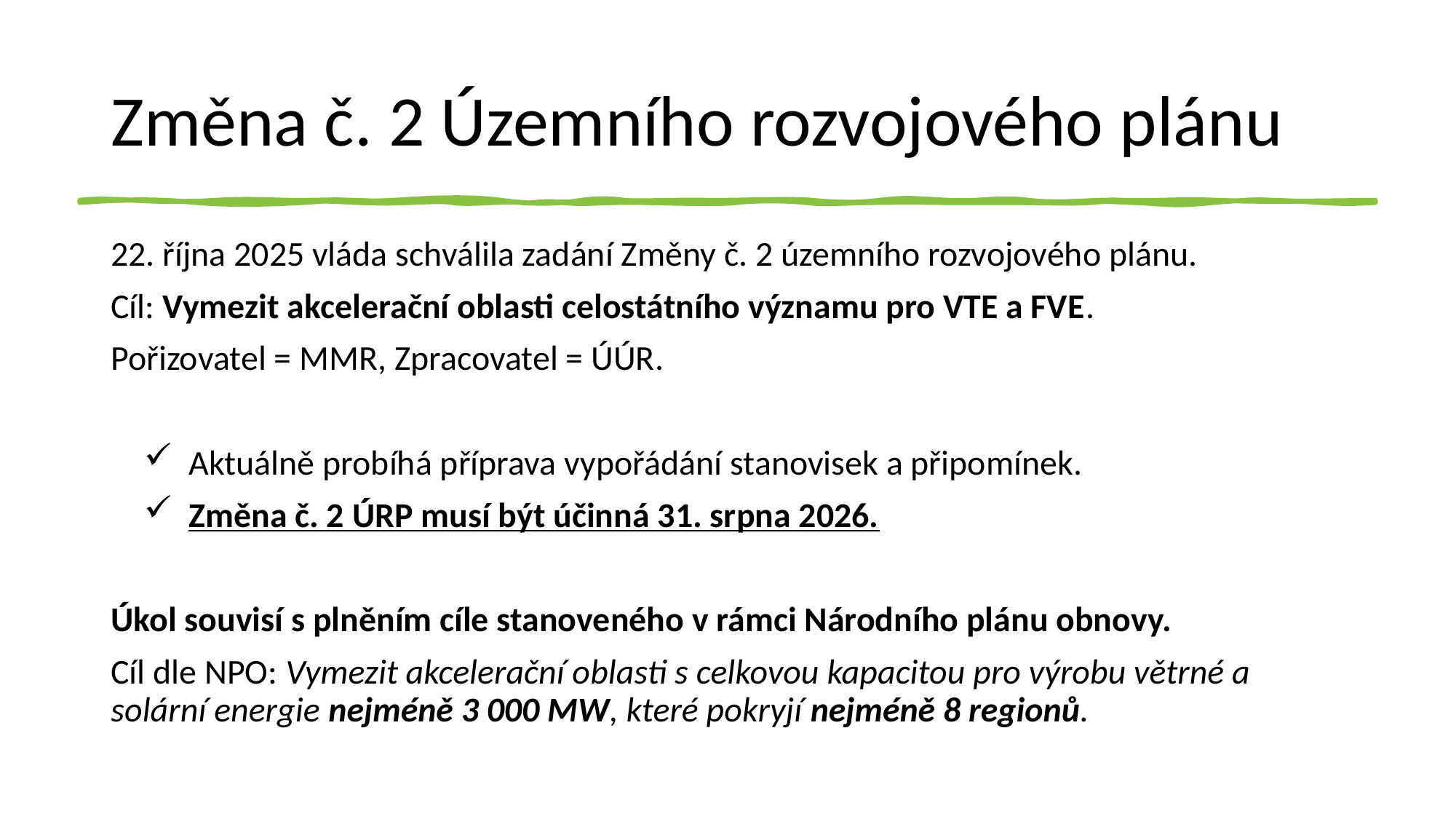

# Změna č. 2 Územního rozvojového plánu

22. října 2025 vláda schválila zadání Změny č. 2 územního rozvojového plánu.
Cíl: Vymezit akcelerační oblasti celostátního významu pro VTE a FVE.
Pořizovatel = MMR, Zpracovatel = ÚÚR.

Aktuálně probíhá příprava vypořádání stanovisek a připomínek.
Změna č. 2 ÚRP musí být účinná 31. srpna 2026.

Úkol souvisí s plněním cíle stanoveného v rámci Národního plánu obnovy.
Cíl dle NPO: Vymezit akcelerační oblasti s celkovou kapacitou pro výrobu větrné a solární energie nejméně 3 000 MW, které pokryjí nejméně 8 regionů.